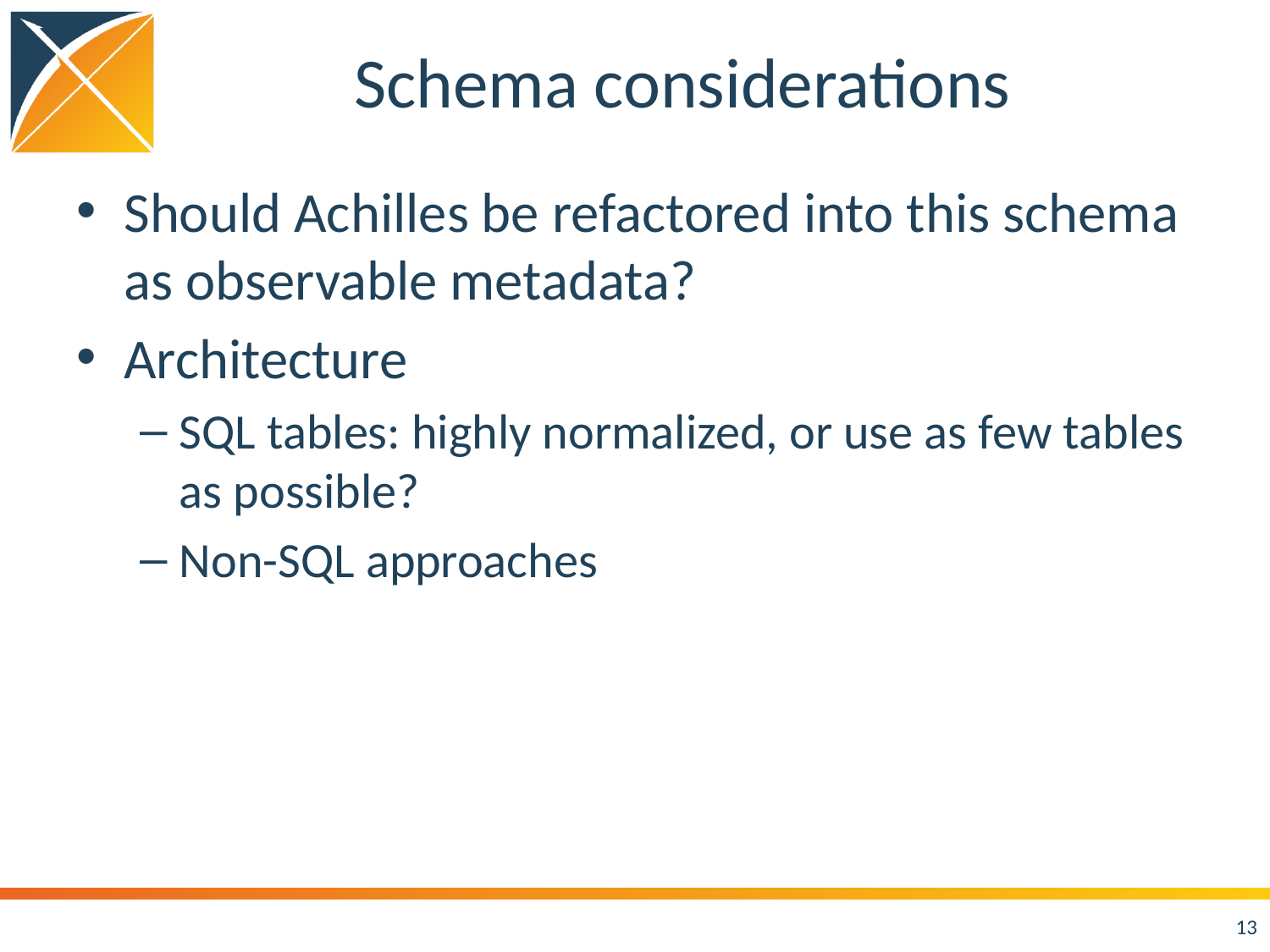

# Schema considerations
Should Achilles be refactored into this schema as observable metadata?
Architecture
SQL tables: highly normalized, or use as few tables as possible?
Non-SQL approaches

13